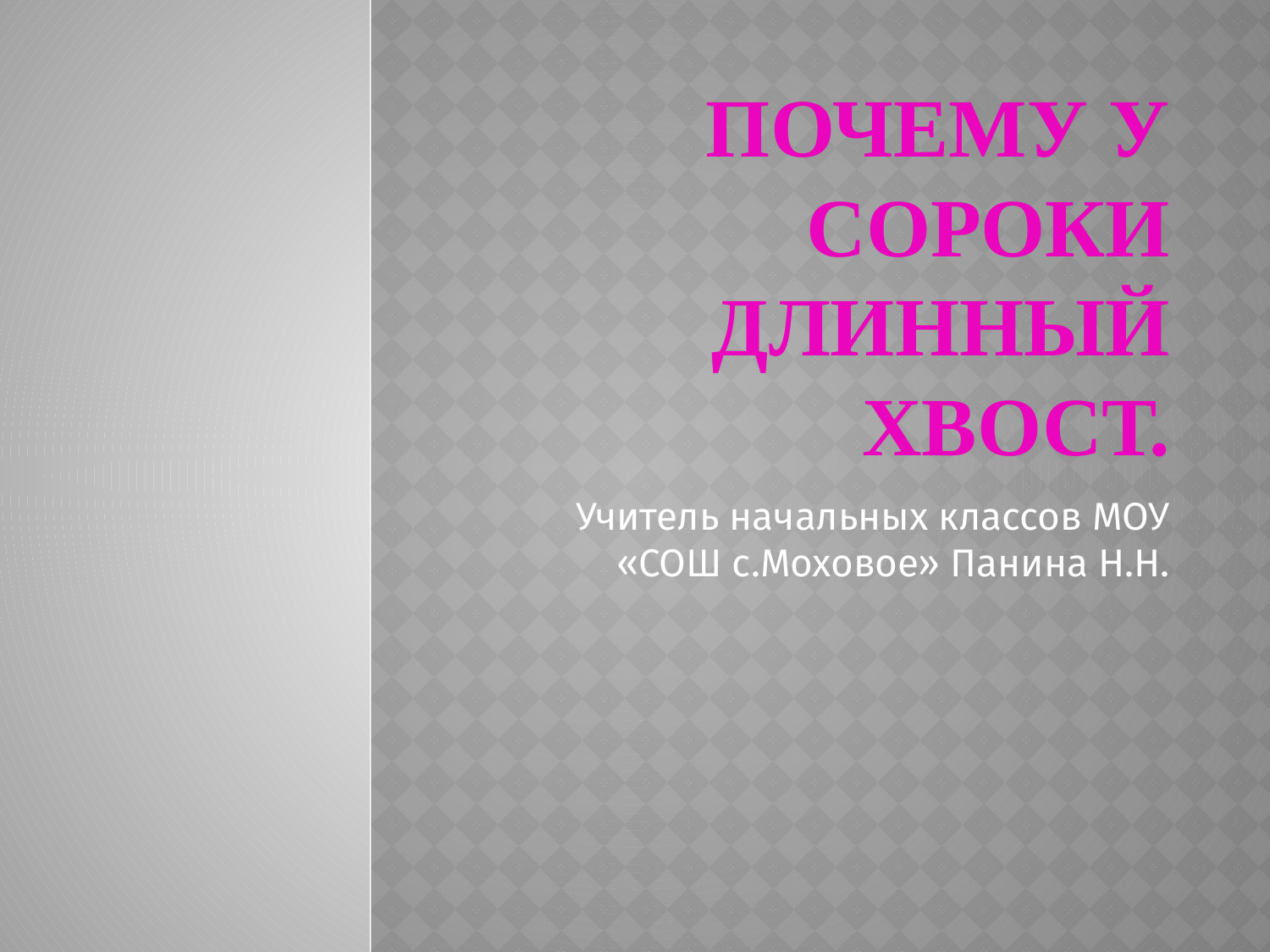

# Почему у сороки длинный хвост.
Учитель начальных классов МОУ «СОШ с.Моховое» Панина Н.Н.